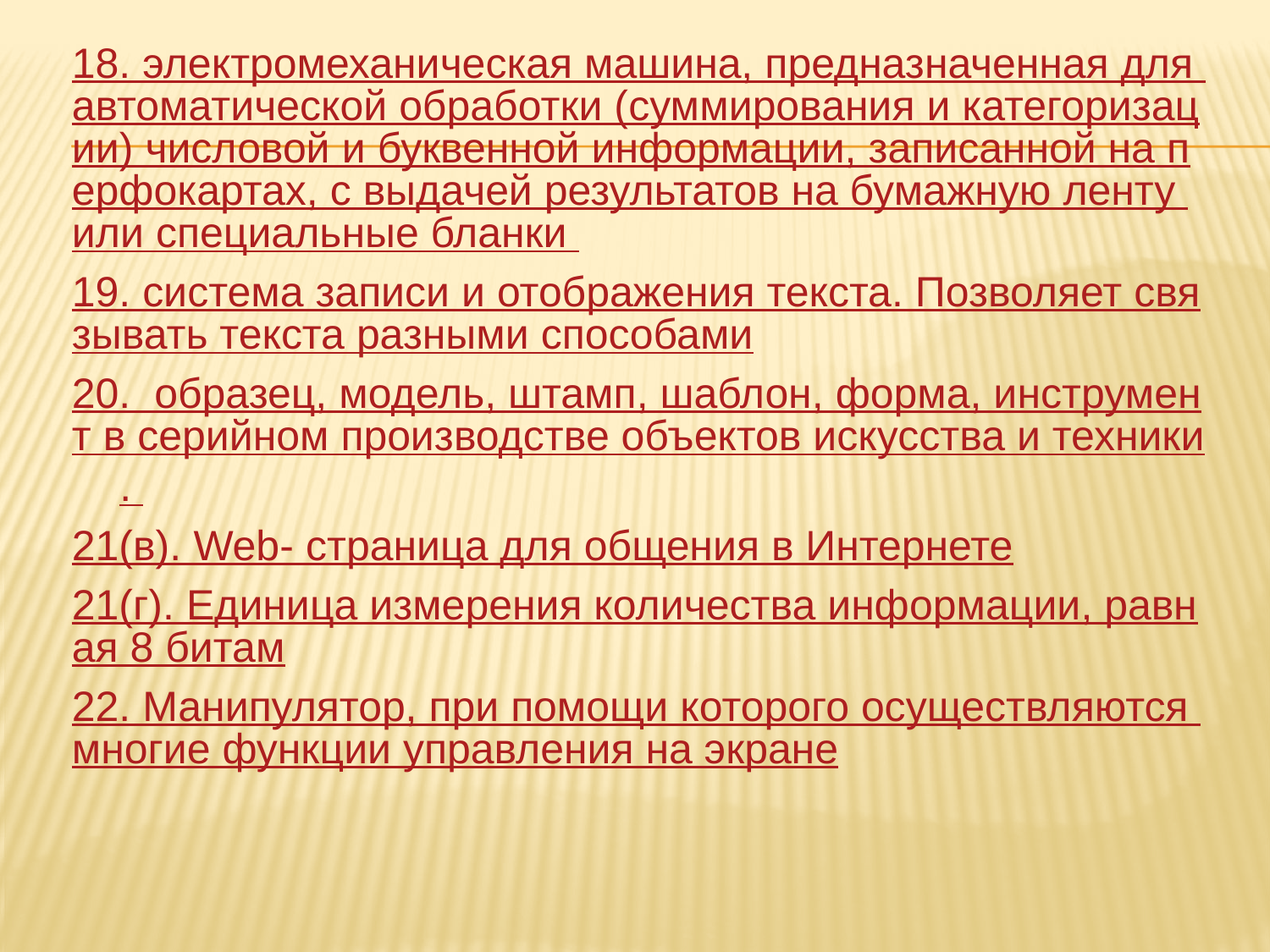

18. электромеханическая машина, предназначенная для автоматической обработки (суммирования и категоризации) числовой и буквенной информации, записанной на перфокартах, с выдачей результатов на бумажную ленту или специальные бланки
19. система записи и отображения текста. Позволяет связывать текста разными способами
20.  образец, модель, штамп, шаблон, форма, инструмент в серийном производстве объектов искусства и техники.
21(в). Web- страница для общения в Интернете
21(г). Единица измерения количества информации, равная 8 битам
22. Манипулятор, при помощи которого осуществляются многие функции управления на экране